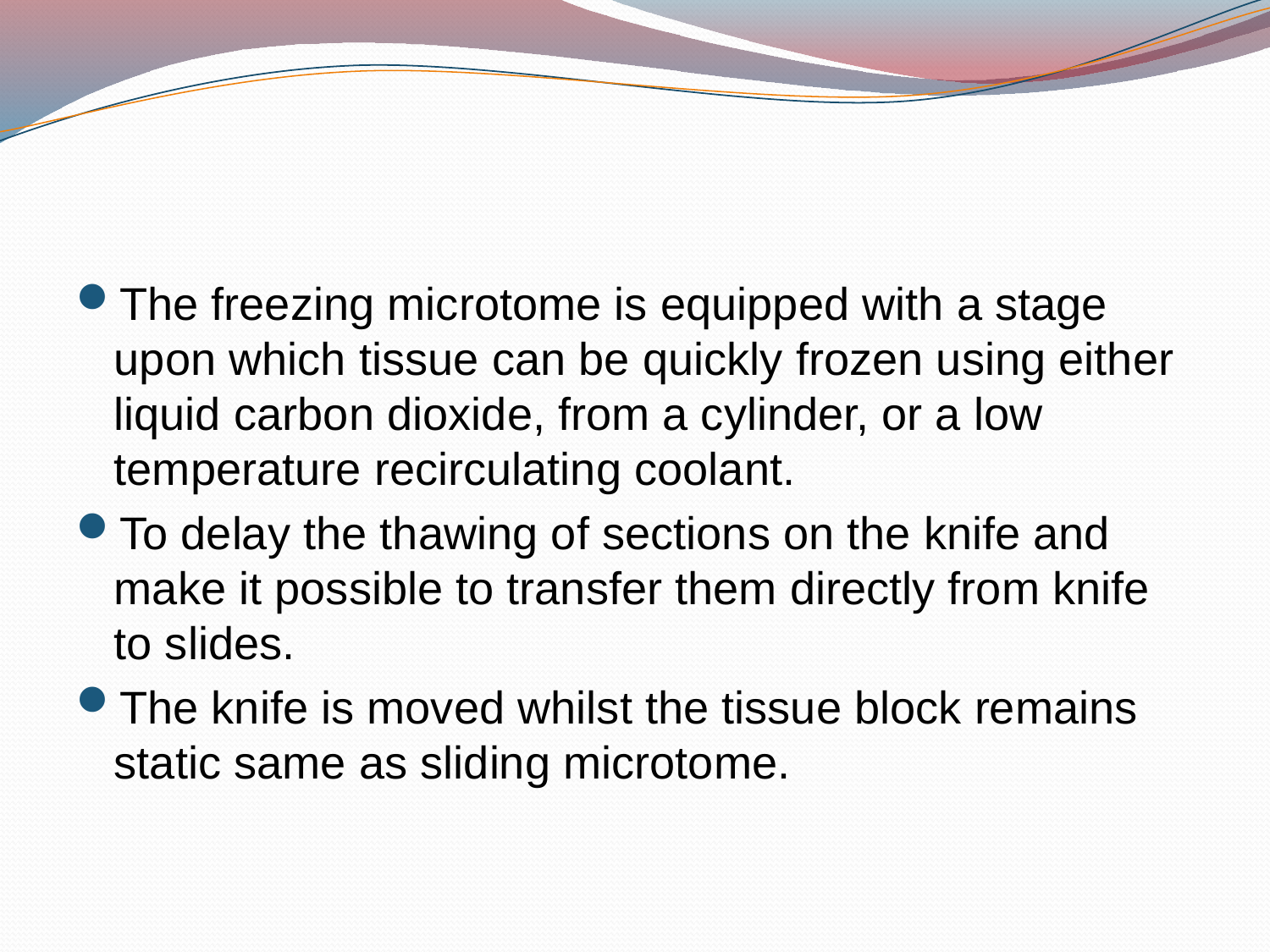

The freezing microtome is equipped with a stage upon which tissue can be quickly frozen using either liquid carbon dioxide, from a cylinder, or a low temperature recirculating coolant.
To delay the thawing of sections on the knife and make it possible to transfer them directly from knife to slides.
The knife is moved whilst the tissue block remains static same as sliding microtome.